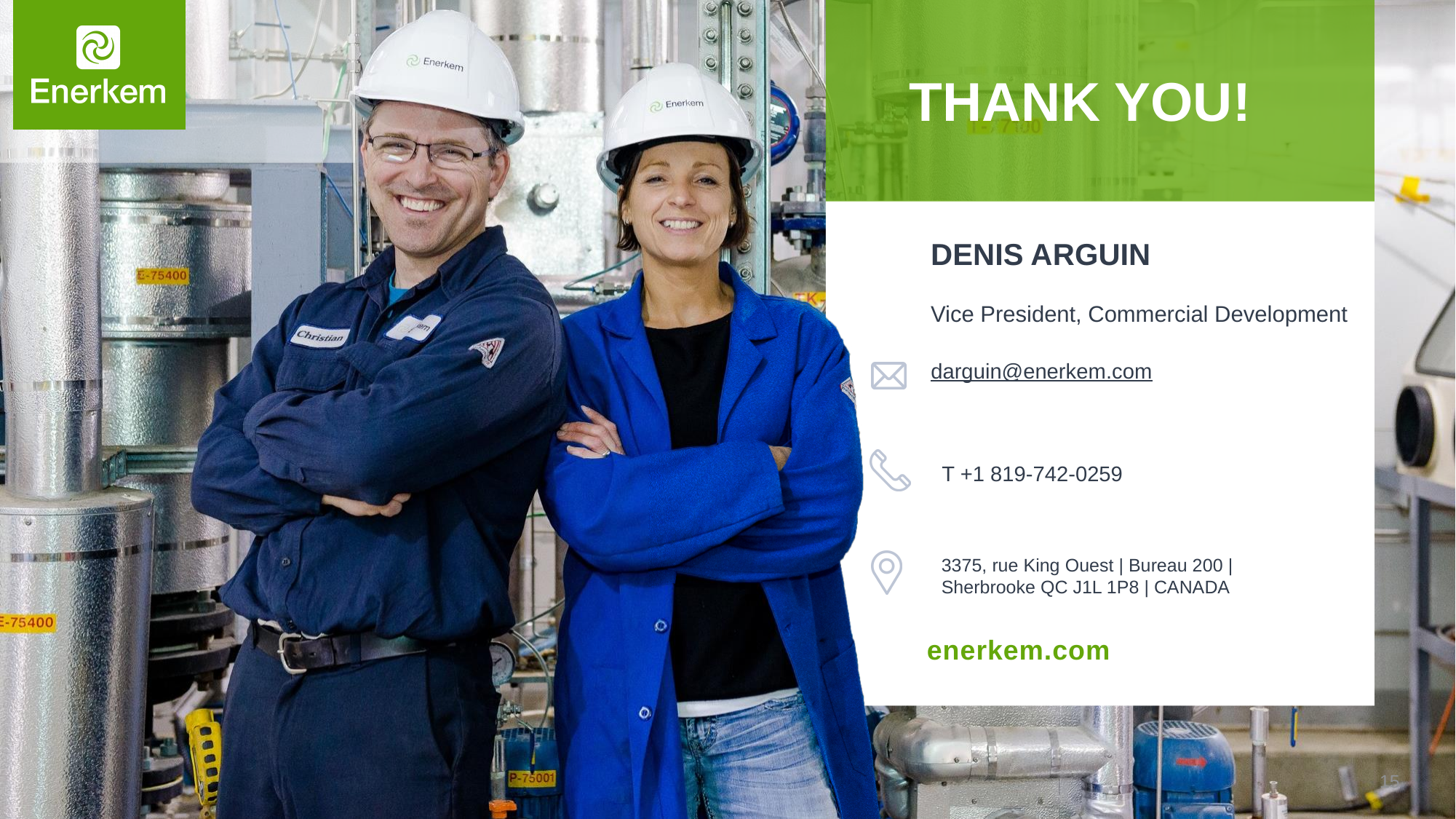

THANK YOU!
Denis Arguin
Vice President, Commercial Development
darguin@enerkem.com
T +1 819-742-0259
3375, rue King Ouest | Bureau 200 | Sherbrooke QC J1L 1P8 | CANADA

15